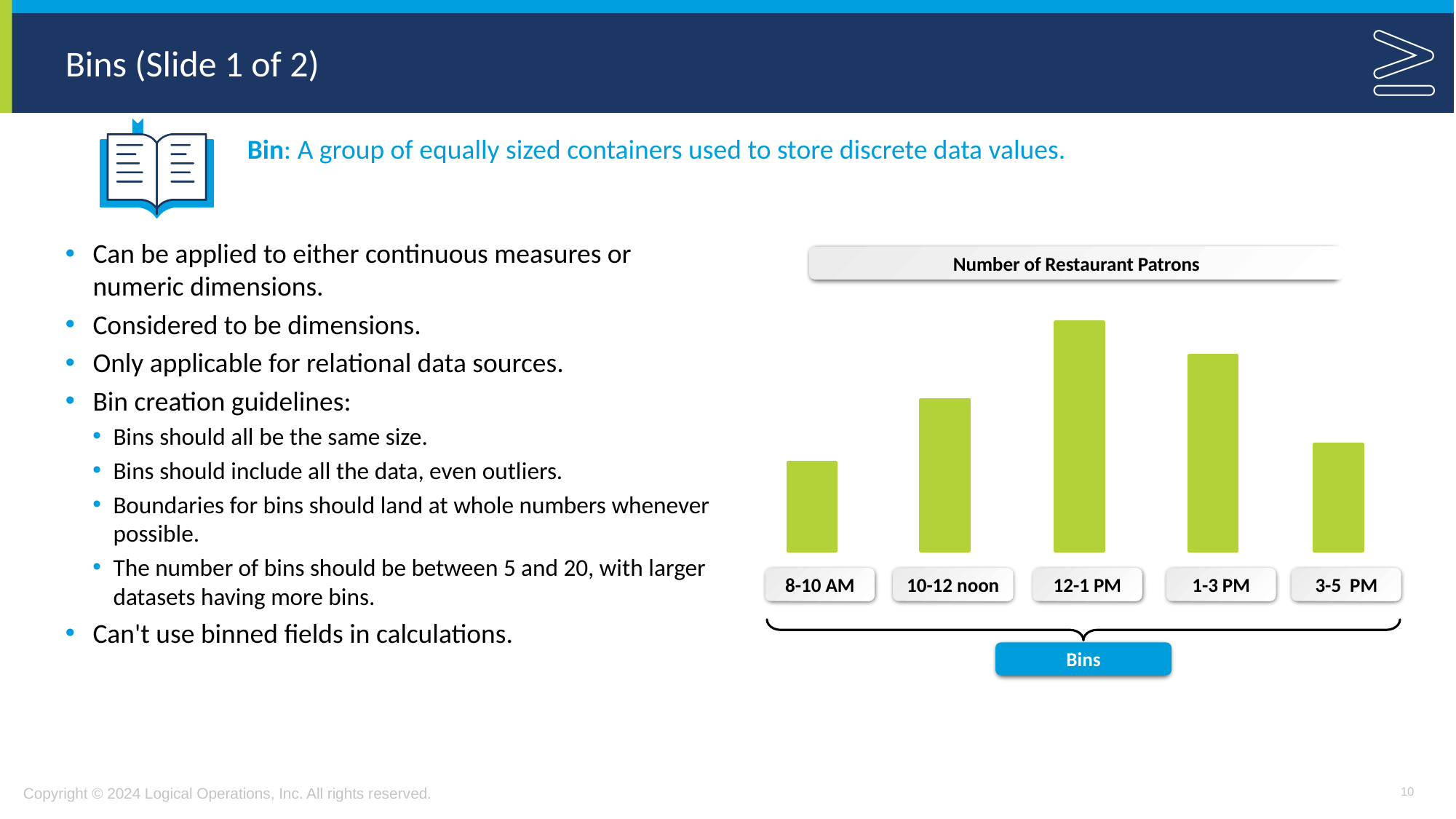

# Bins (Slide 1 of 2)
Bin: A group of equally sized containers used to store discrete data values.

Can be applied to either continuous measures or numeric dimensions.
Considered to be dimensions.
Only applicable for relational data sources.
Bin creation guidelines:
Bins should all be the same size.
Bins should include all the data, even outliers.
Boundaries for bins should land at whole numbers whenever possible.
The number of bins should be between 5 and 20, with larger datasets having more bins.
Can't use binned fields in calculations.
Number of Restaurant Patrons

8-10 AM
10-12 noon
12-1 PM
1-3 PM
3-5  PM
Bins
10